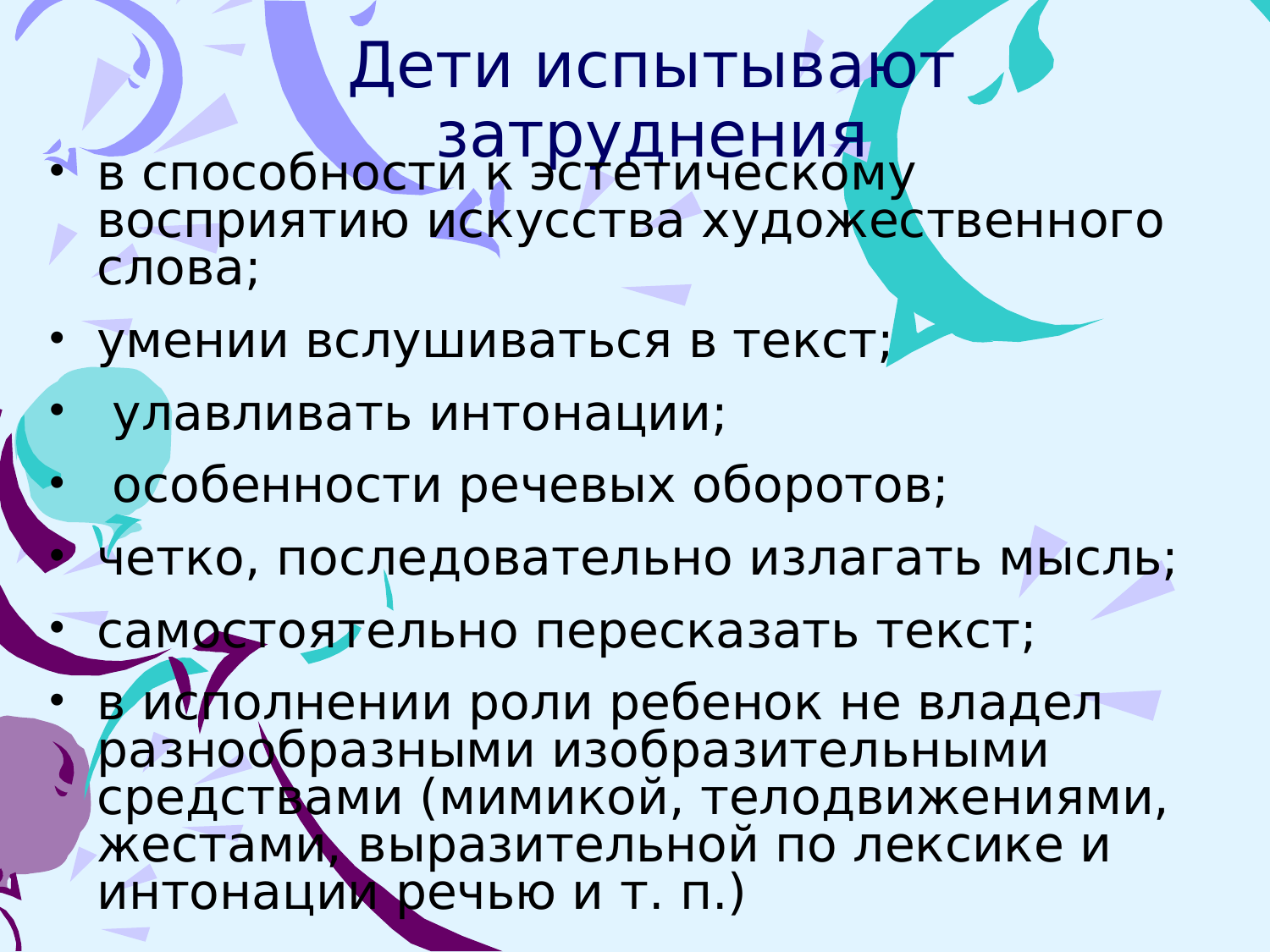

Дети испытывают затруднения
в способности к эстетическому восприятию искусства художественного слова;
умении вслушиваться в текст;
 улавливать интонации;
 особенности речевых оборотов;
четко, последовательно излагать мысль;
самостоятельно пересказать текст;
в исполнении роли ребенок не владел разнообразными изобразительными средствами (мимикой, телодвижениями, жестами, выразительной по лексике и интонации речью и т. п.)